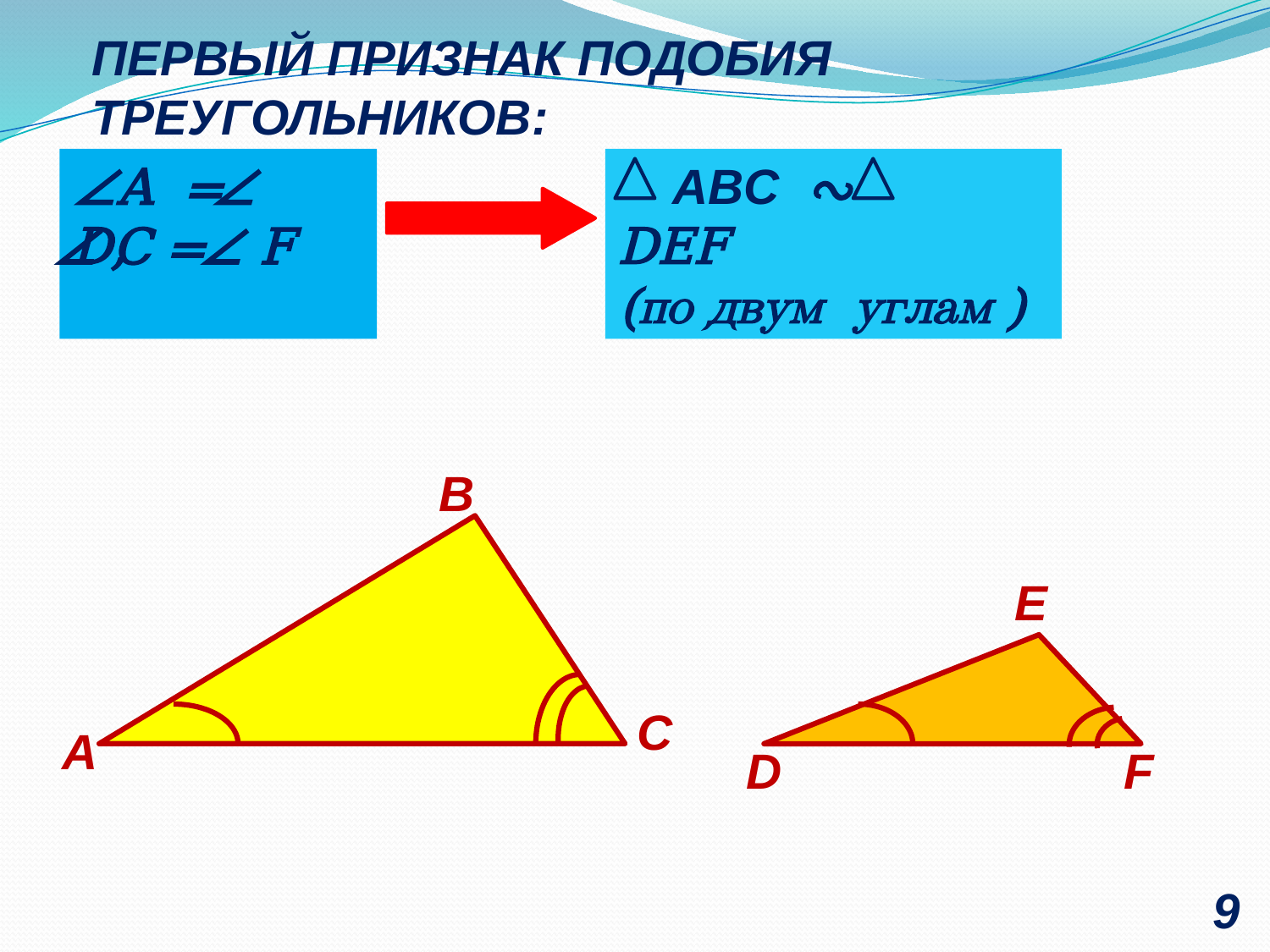

ПЕРВЫЙ ПРИЗНАК ПОДОБИЯ ТРЕУГОЛЬНИКОВ:
∠A  =      D,

∠
    ABC  ∾        DEF
(по двум  углам )

∠ C =
∠ F
В

E

С

А

D
F
9